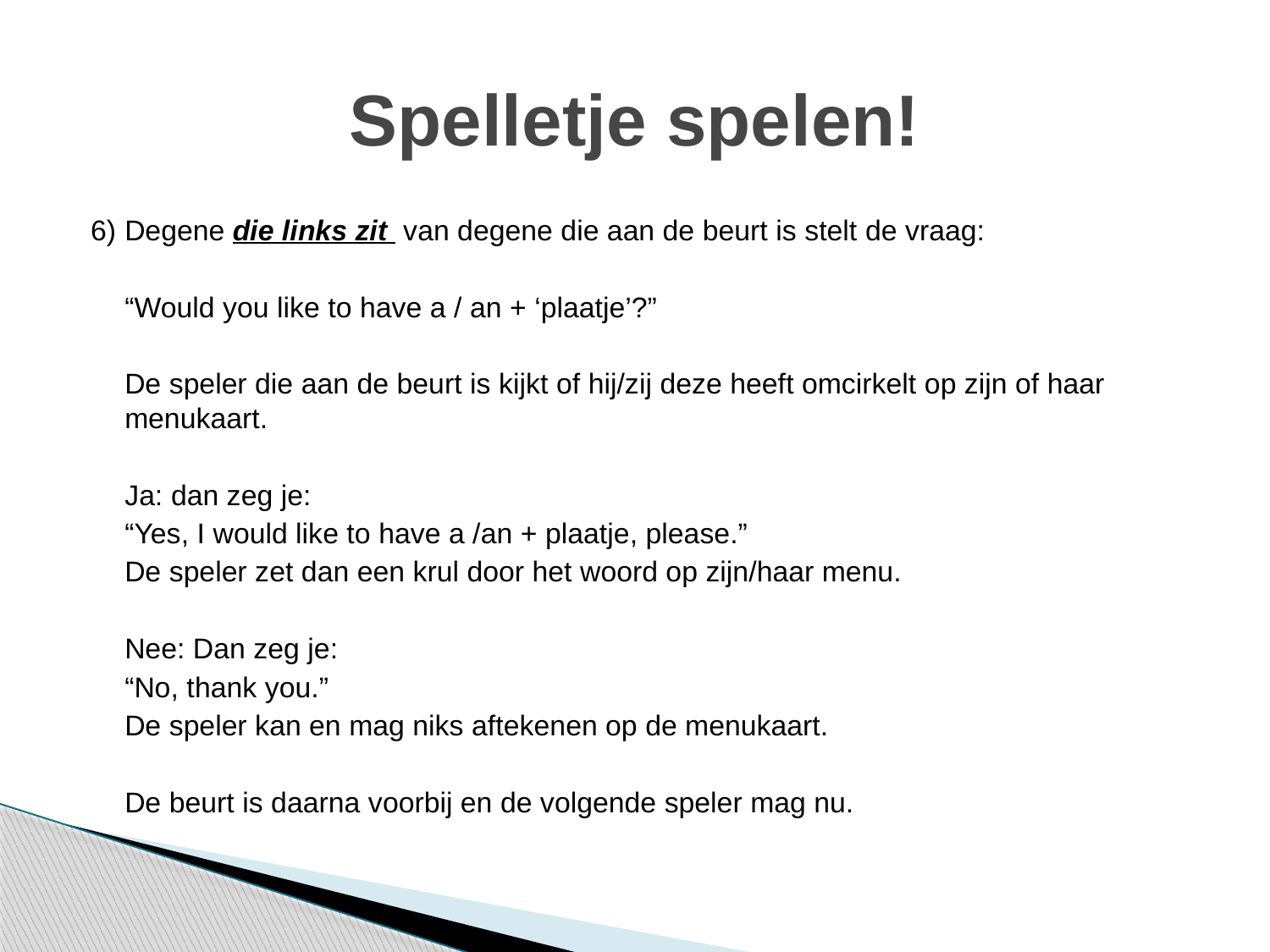

# Spelletje spelen!
6)	Degene die links zit  van degene die aan de beurt is stelt de vraag:

	“Would you like to have a / an + ‘plaatje’?”

	De speler die aan de beurt is kijkt of hij/zij deze heeft omcirkelt op zijn of haar menukaart.

	Ja: dan zeg je:
	“Yes, I would like to have a /an + plaatje, please.”
	De speler zet dan een krul door het woord op zijn/haar menu.

	Nee: Dan zeg je:
	“No, thank you.”
	De speler kan en mag niks aftekenen op de menukaart.

	De beurt is daarna voorbij en de volgende speler mag nu.